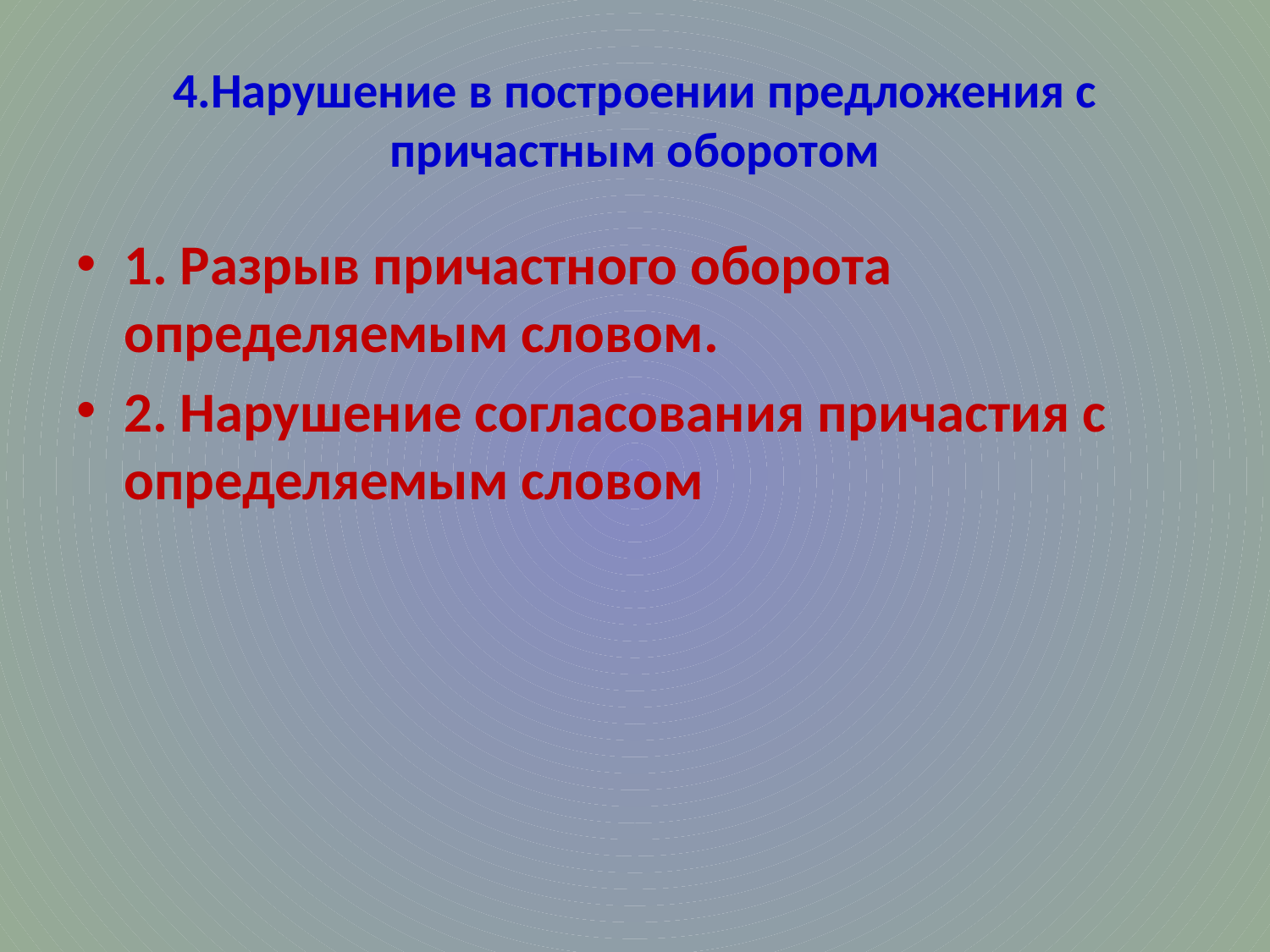

# 4.Нарушение в построении предложения с причастным оборотом
1. Разрыв причастного оборота определяемым словом.
2. Нарушение согласования причастия с определяемым словом